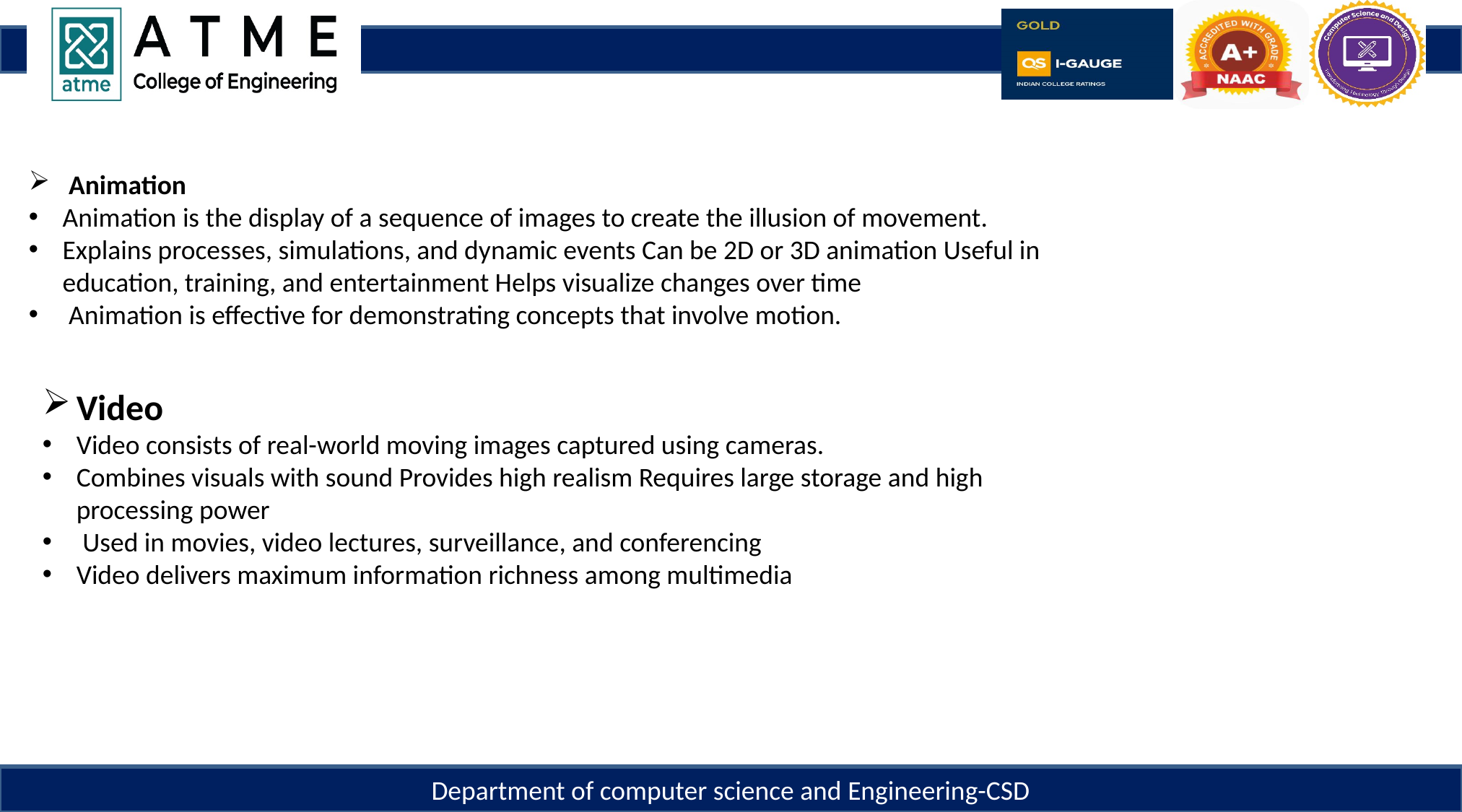

Animation
Animation is the display of a sequence of images to create the illusion of movement.
Explains processes, simulations, and dynamic events Can be 2D or 3D animation Useful in education, training, and entertainment Helps visualize changes over time
 Animation is effective for demonstrating concepts that involve motion.
Video
Video consists of real-world moving images captured using cameras.
Combines visuals with sound Provides high realism Requires large storage and high processing power
 Used in movies, video lectures, surveillance, and conferencing
Video delivers maximum information richness among multimedia
Department of computer science and Engineering-CSD